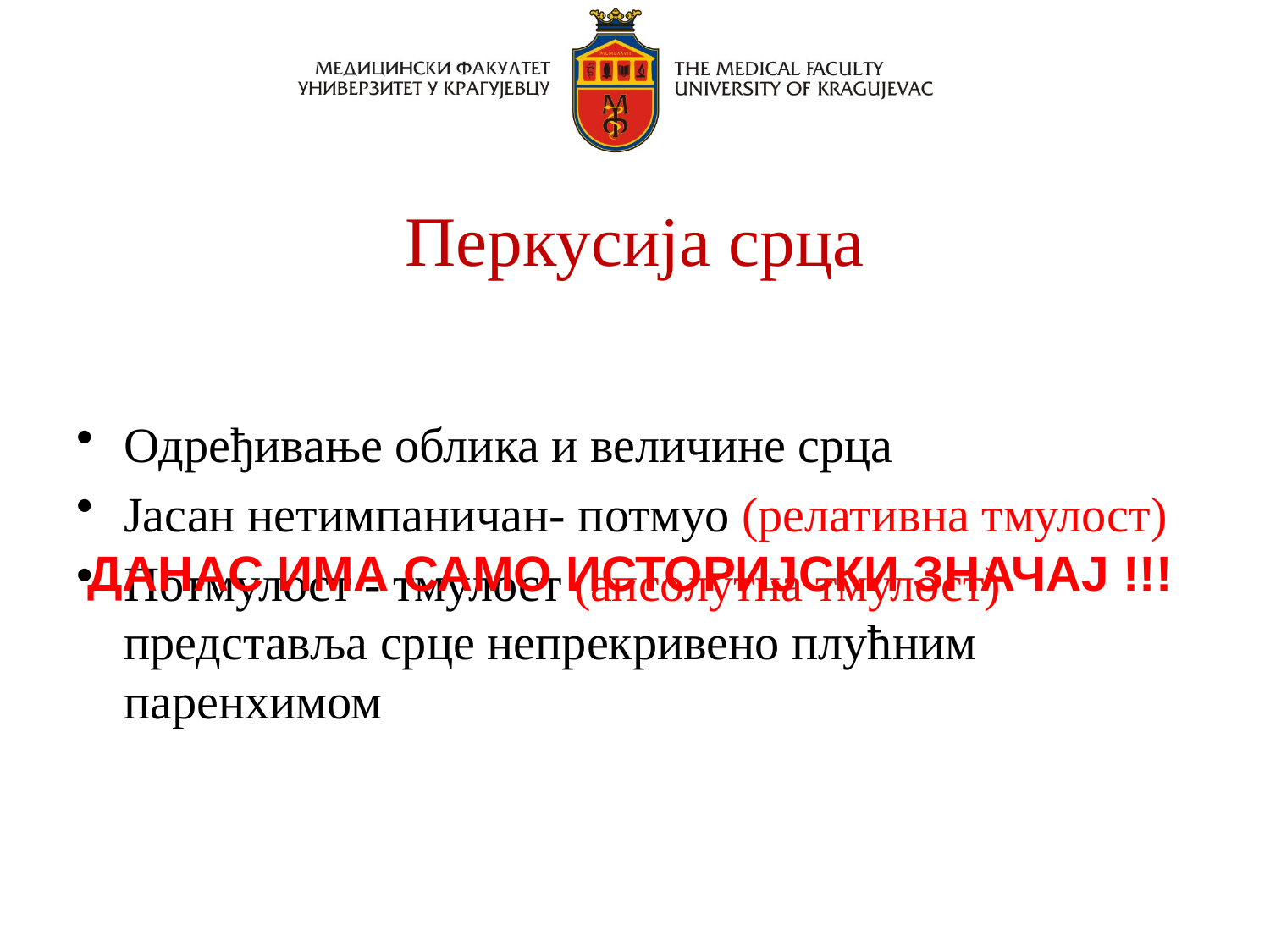

# Перкусија срца
Одређивање облика и величине срца
Јасан нетимпаничан- потмуо (релативна тмулост)
Потмулост - тмулост (апсолутна тмулост) представља срце непрекривено плућним паренхимом

ДАНАС ИМА САМО ИСТОРИЈСКИ ЗНАЧАЈ !!!